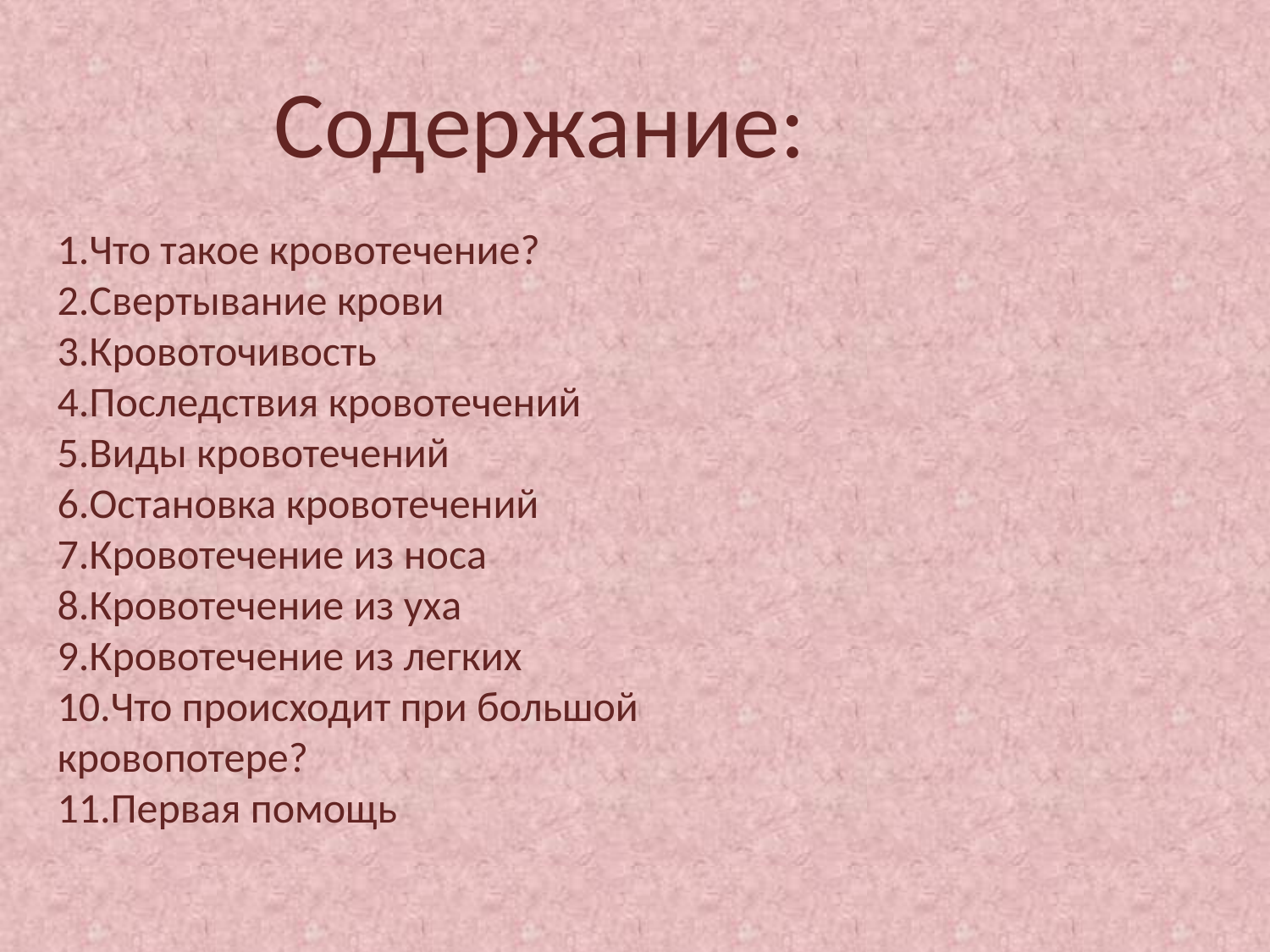

Содержание:
1.Что такое кровотечение?
2.Свертывание крови
3.Кровоточивость
4.Последствия кровотечений
5.Виды кровотечений
6.Остановка кровотечений
7.Кровотечение из носа
8.Кровотечение из уха
9.Кровотечение из легких
10.Что происходит при большой кровопотере?
11.Первая помощь